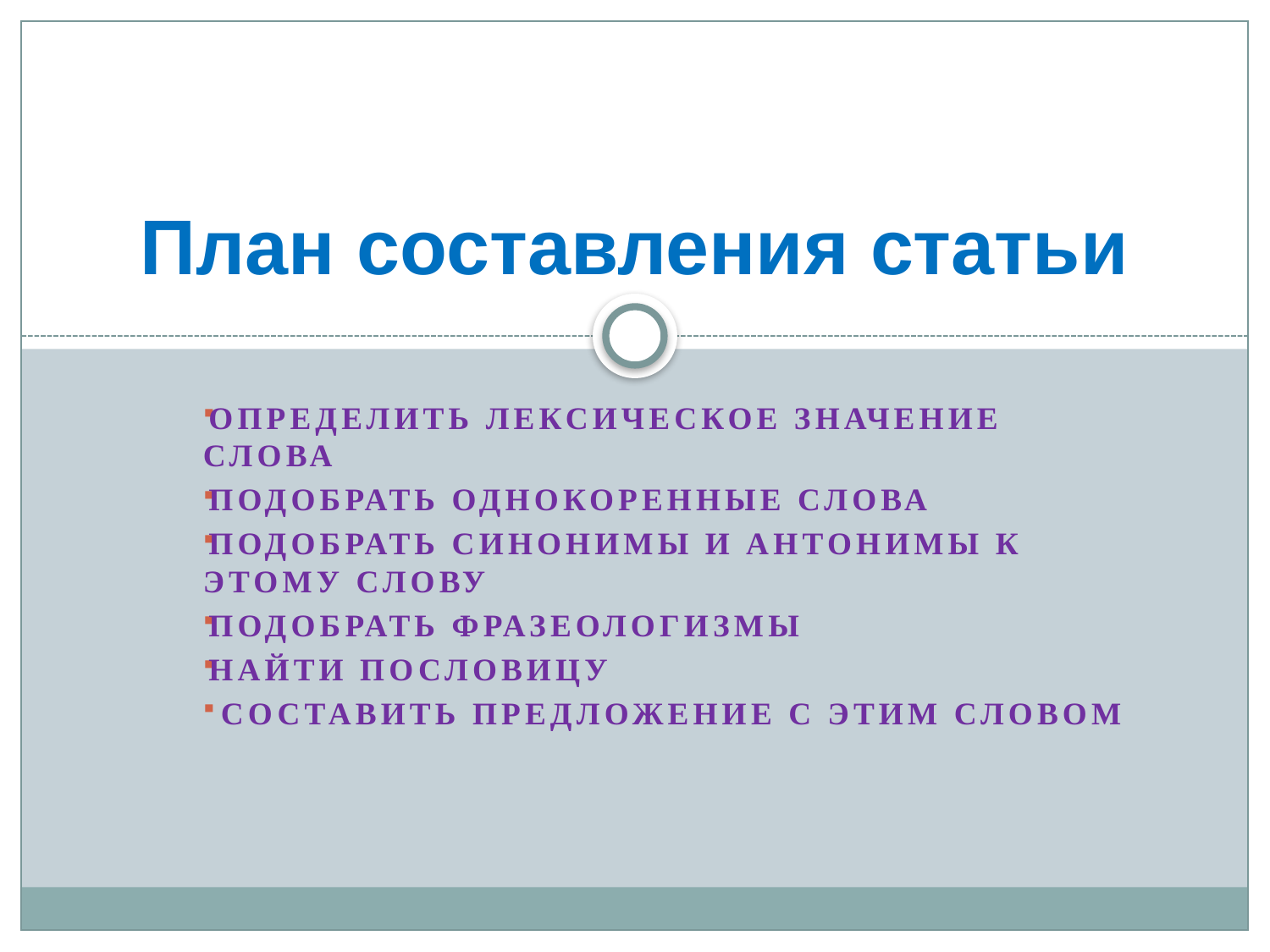

# План составления статьи
Определить лексическое значение слова
Подобрать однокоренные слова
Подобрать синонимы и антонимы к этому слову
Подобрать фразеологизмы
Найти пословицу
 Составить предложение с этим словом